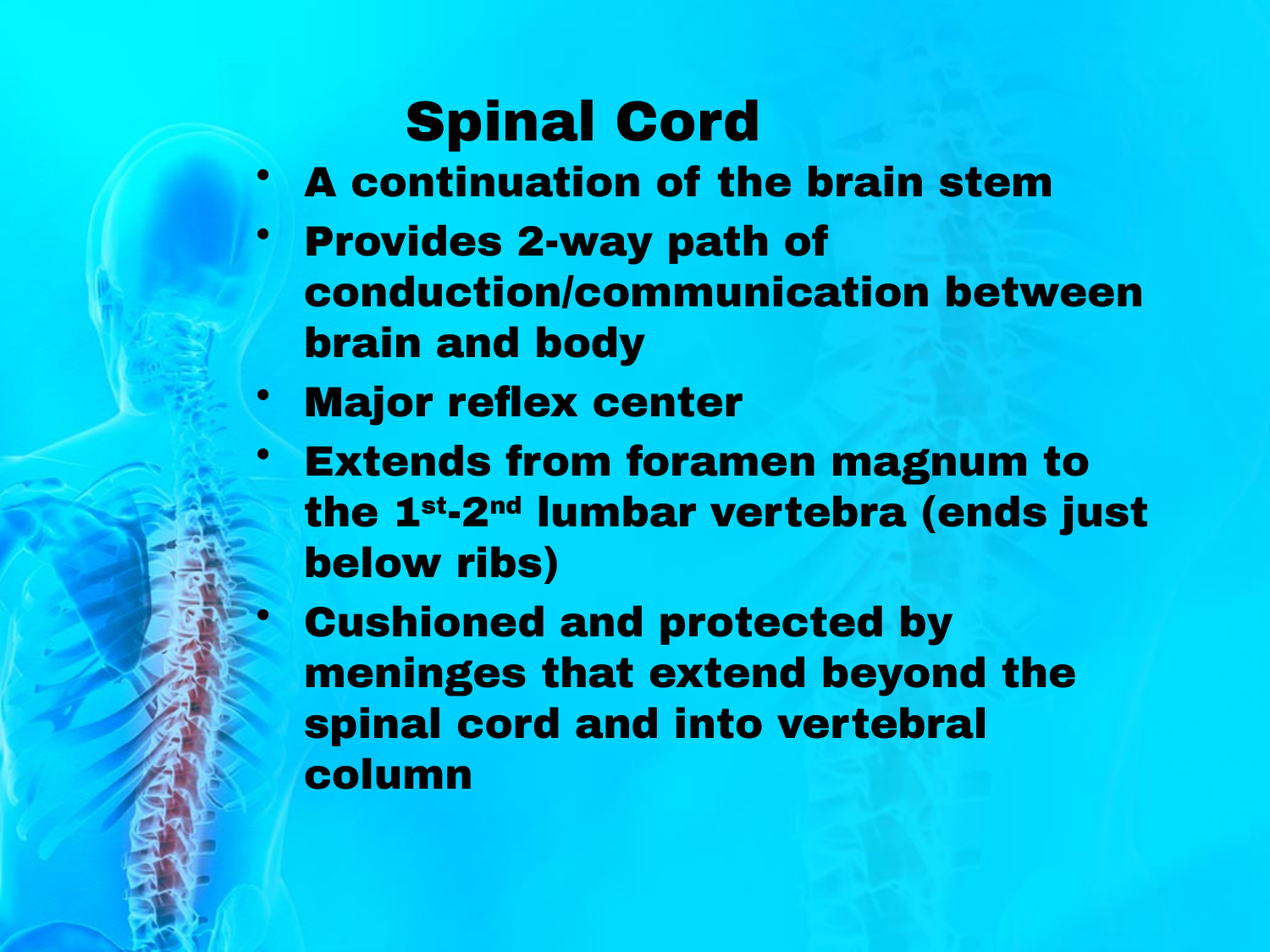

# Spinal Cord
A continuation of the brain stem
Provides 2-way path of conduction/communication between brain and body
Major reflex center
Extends from foramen magnum to the 1st-2nd lumbar vertebra (ends just below ribs)
Cushioned and protected by meninges that extend beyond the spinal cord and into vertebral column